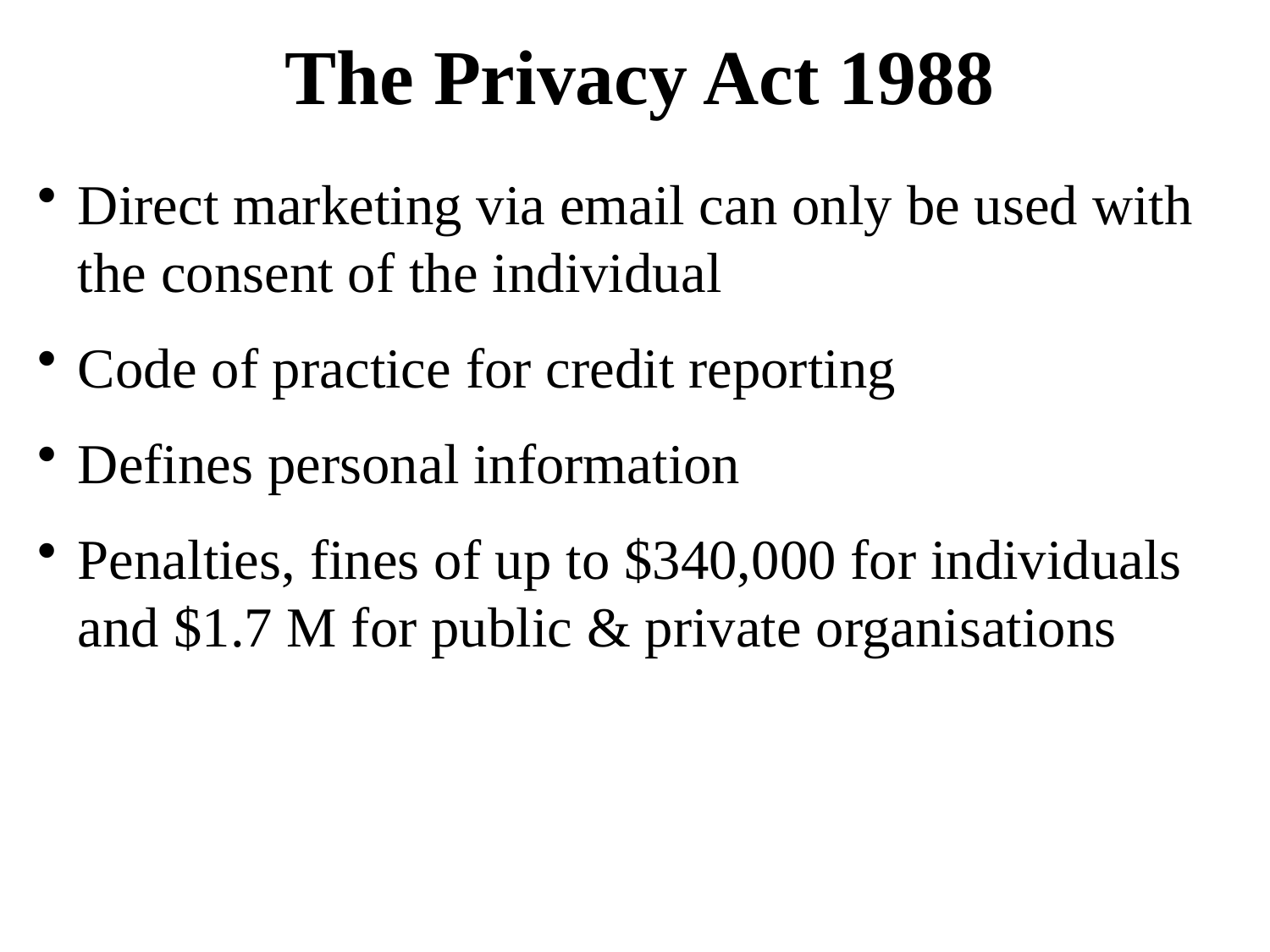

The Privacy Act 1988
Direct marketing via email can only be used with the consent of the individual
Code of practice for credit reporting
Defines personal information
Penalties, fines of up to $340,000 for individuals and $1.7 M for public & private organisations